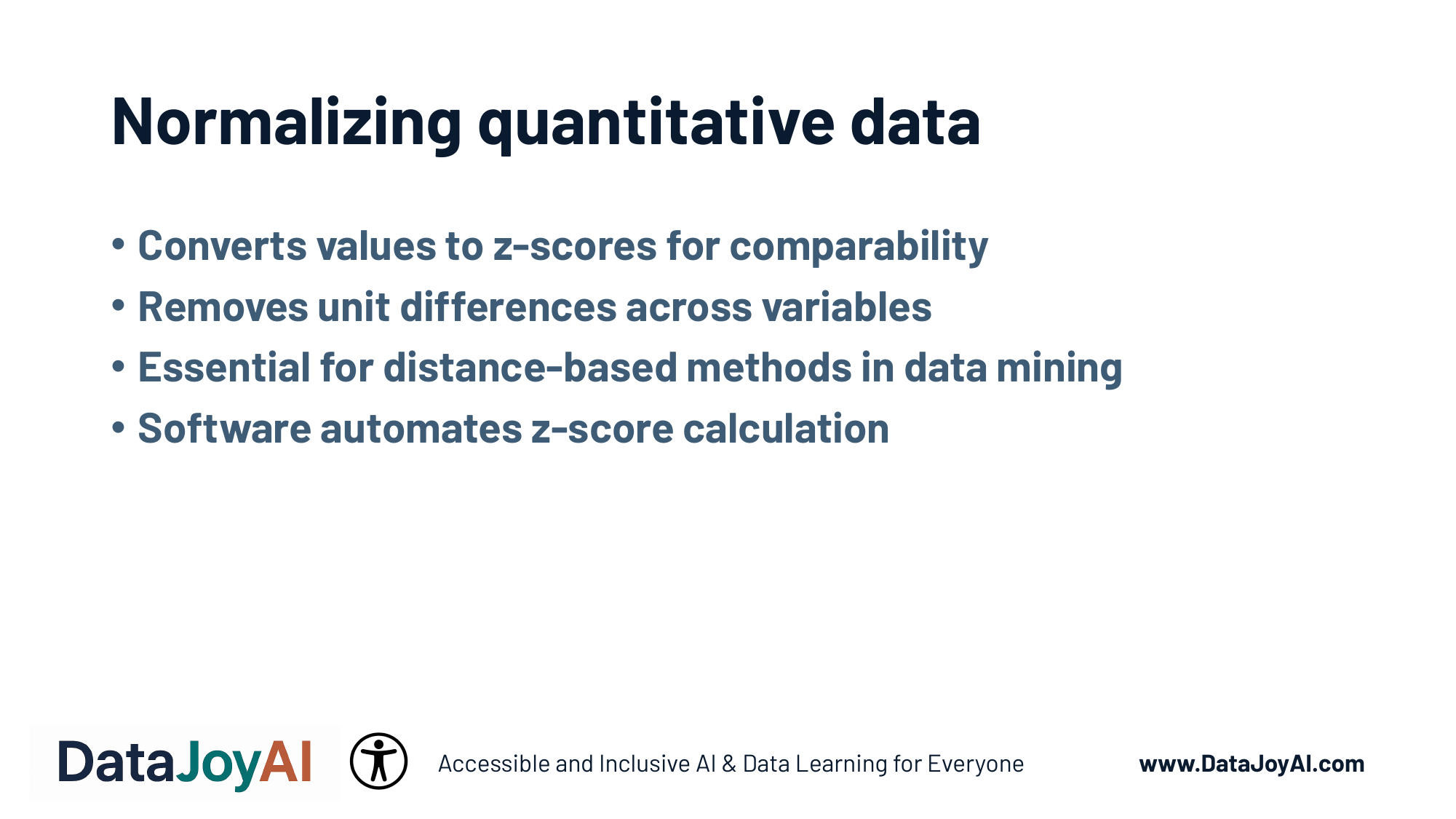

# Normalizing quantitative data
Converts values to z-scores for comparability
Removes unit differences across variables
Essential for distance-based methods in data mining
Software automates z-score calculation